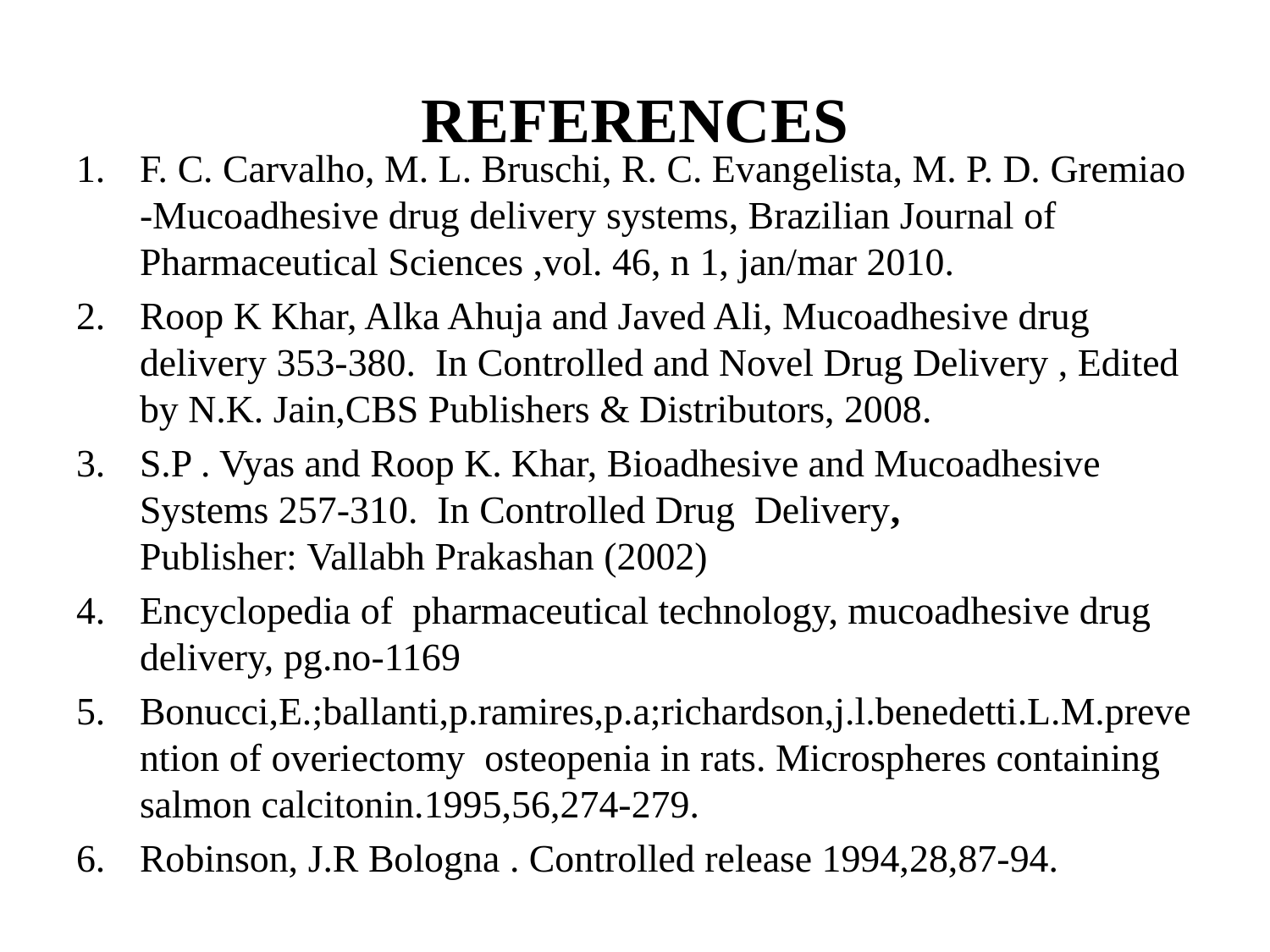

# REFERENCES
F. C. Carvalho, M. L. Bruschi, R. C. Evangelista, M. P. D. Gremiao -Mucoadhesive drug delivery systems, Brazilian Journal of Pharmaceutical Sciences ,vol. 46, n 1, jan/mar 2010.
Roop K Khar, Alka Ahuja and Javed Ali, Mucoadhesive drug delivery 353-380.  In Controlled and Novel Drug Delivery , Edited by N.K. Jain,CBS Publishers & Distributors, 2008.
S.P . Vyas and Roop K. Khar, Bioadhesive and Mucoadhesive Systems 257-310.  In Controlled Drug  Delivery, Publisher: Vallabh Prakashan (2002)
Encyclopedia of  pharmaceutical technology, mucoadhesive drug delivery, pg.no-1169
Bonucci,E.;ballanti,p.ramires,p.a;richardson,j.l.benedetti.L.M.prevention of overiectomy  osteopenia in rats. Microspheres containing salmon calcitonin.1995,56,274-279.
Robinson, J.R Bologna . Controlled release 1994,28,87-94.